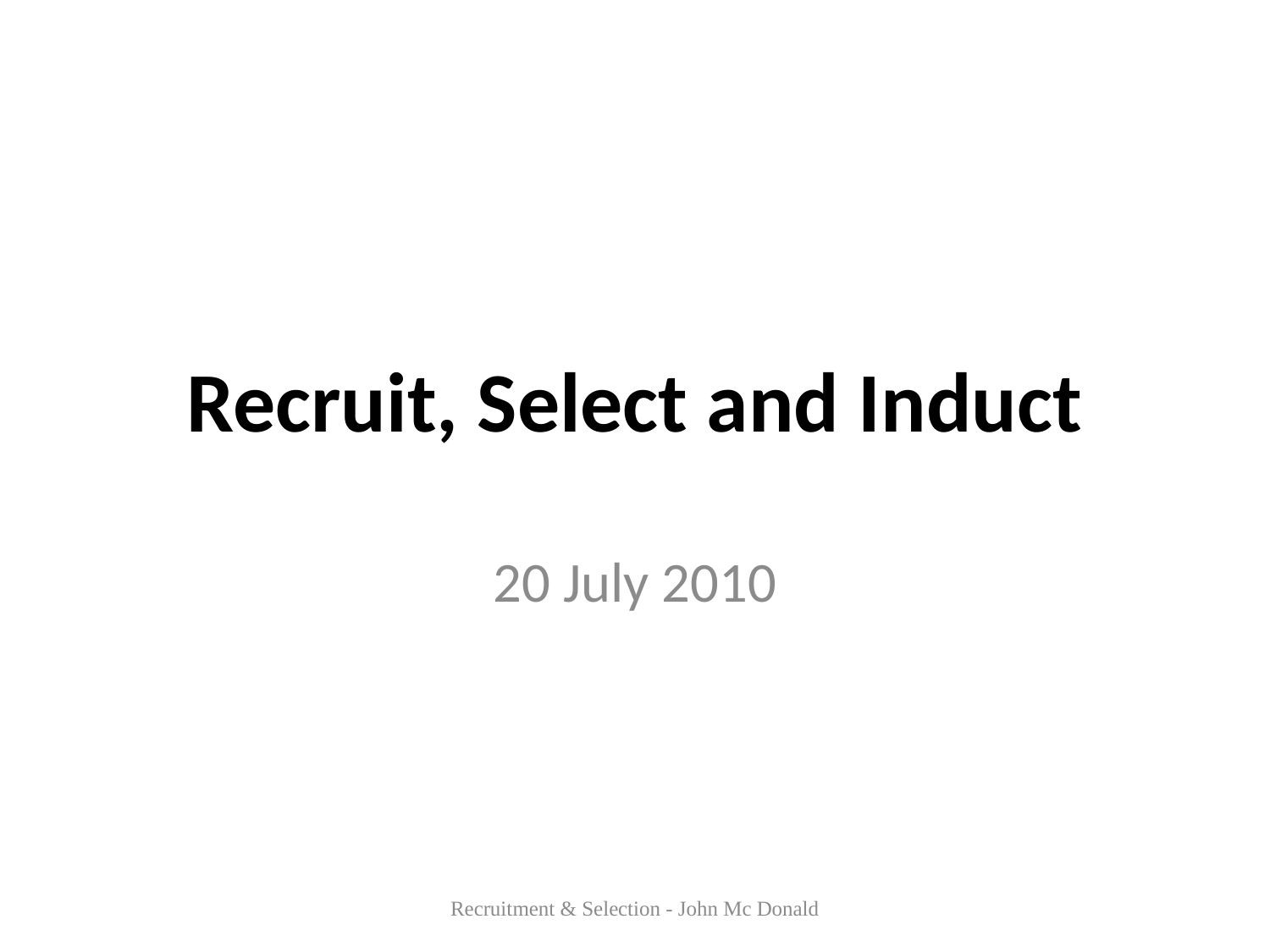

# Recruit, Select and Induct
20 July 2010
Recruitment & Selection - John Mc Donald